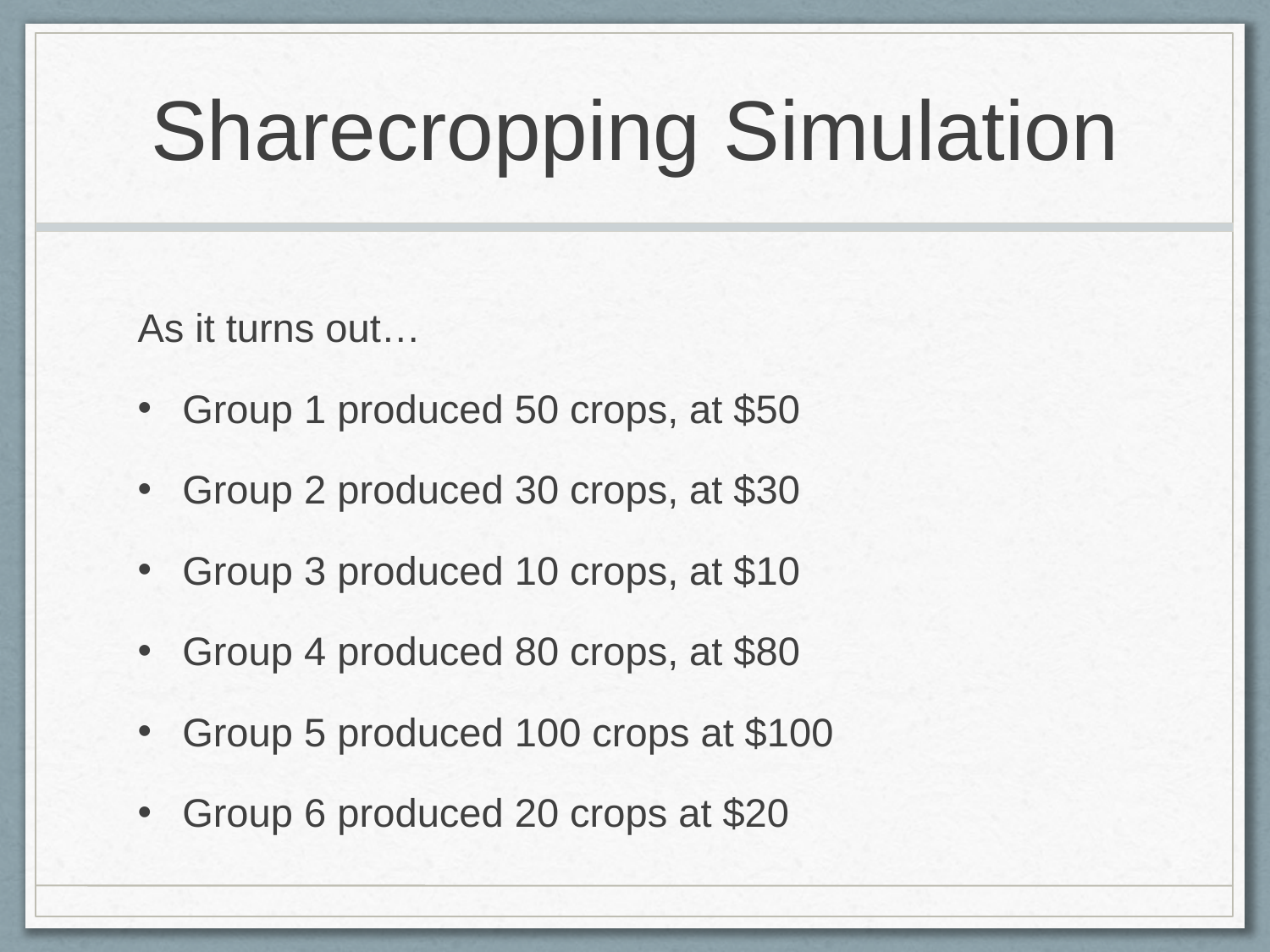

# Sharecropping Simulation
As it turns out…
Group 1 produced 50 crops, at $50
Group 2 produced 30 crops, at $30
Group 3 produced 10 crops, at $10
Group 4 produced 80 crops, at $80
Group 5 produced 100 crops at $100
Group 6 produced 20 crops at $20